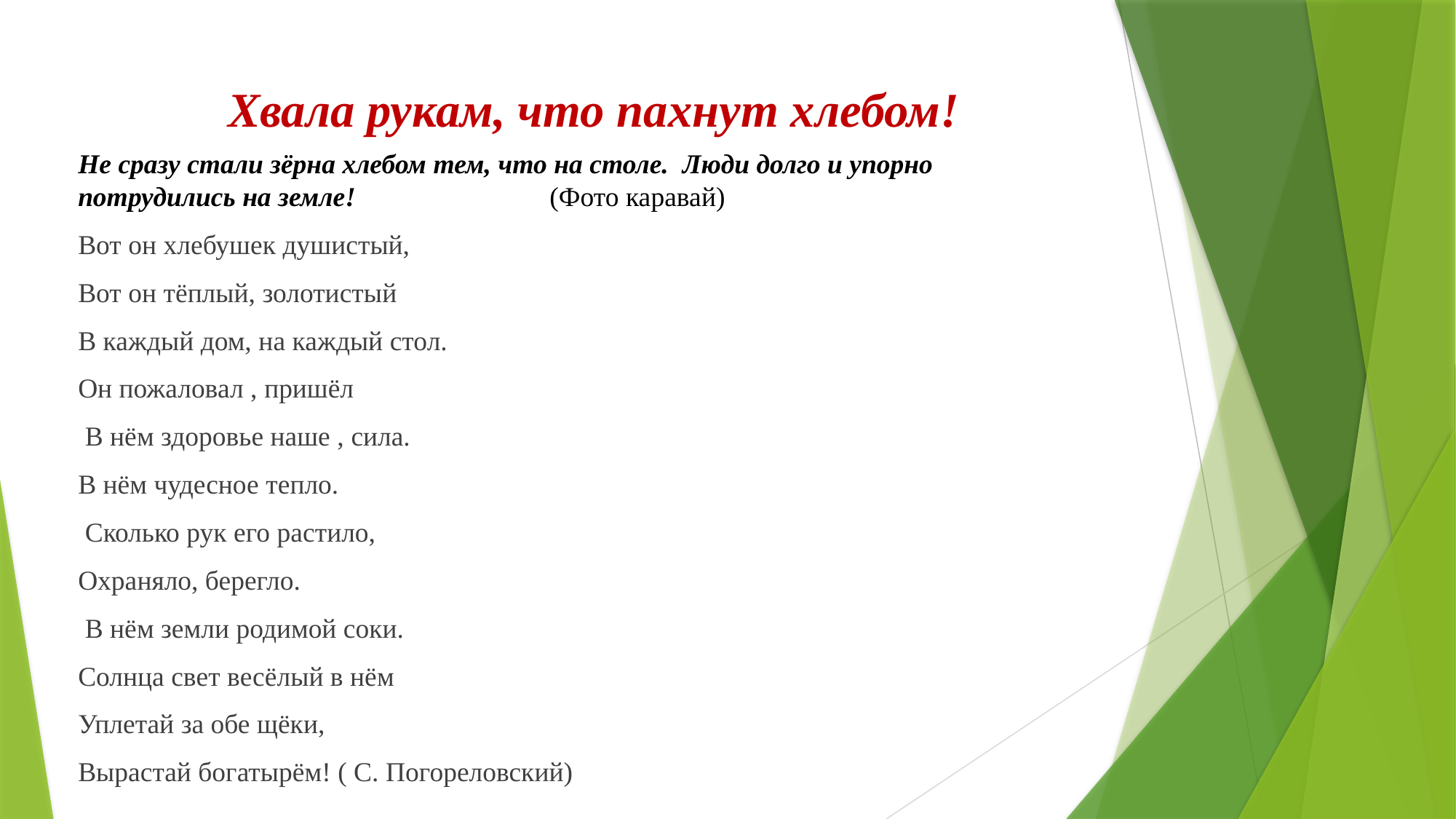

# Хвала рукам, что пахнут хлебом!
Не сразу стали зёрна хлебом тем, что на столе.  Люди долго и упорно потрудились на земле!                            (Фото каравай)
Вот он хлебушек душистый,
Вот он тёплый, золотистый
В каждый дом, на каждый стол.
Он пожаловал , пришёл
 В нём здоровье наше , сила.
В нём чудесное тепло.
 Сколько рук его растило,
Охраняло, берегло.
 В нём земли родимой соки.
Солнца свет весёлый в нём
Уплетай за обе щёки,
Вырастай богатырём! ( С. Погореловский)